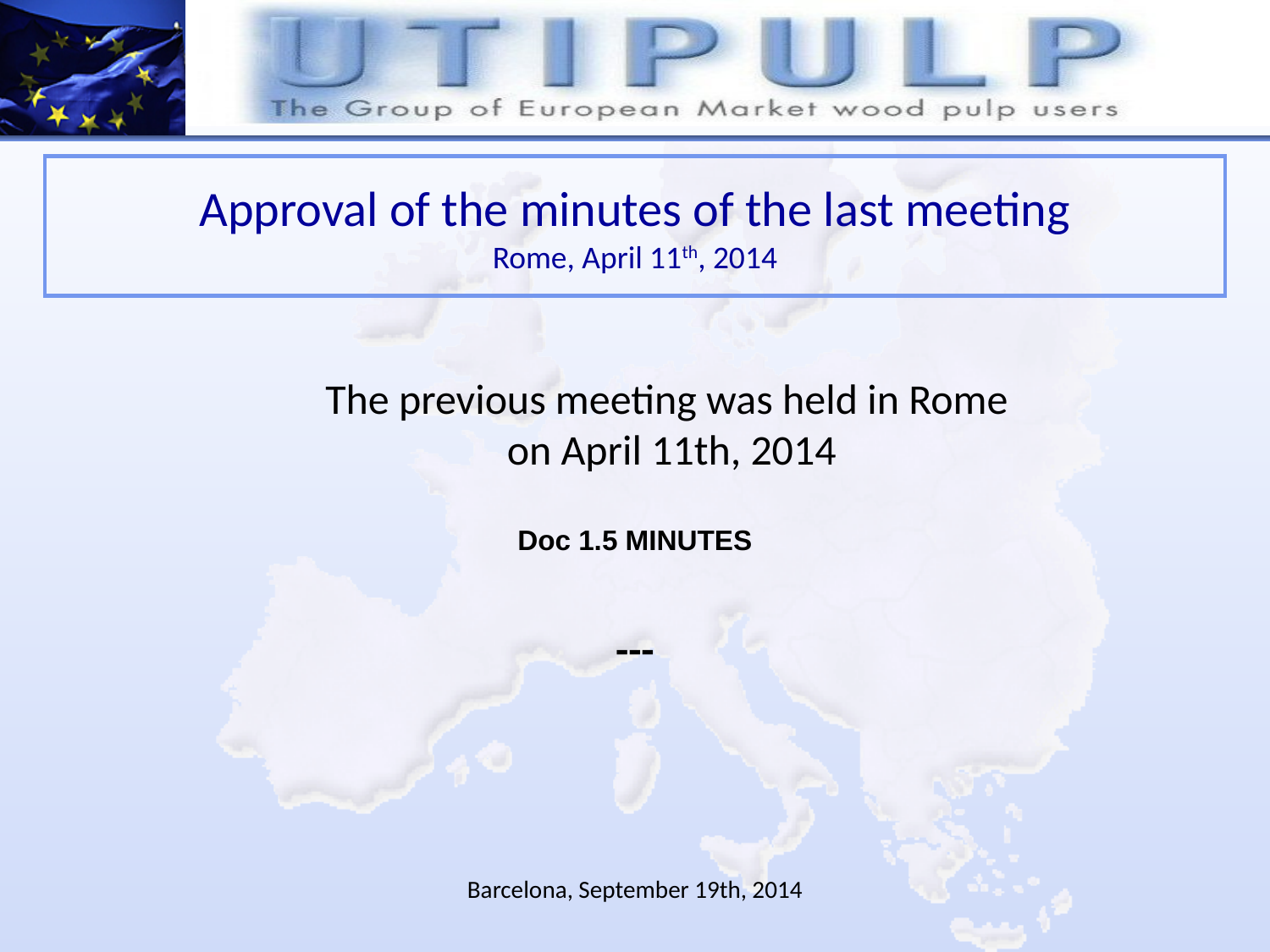

Approval of the minutes of the last meeting
Rome, April 11th, 2014

The previous meeting was held in Rome
on April 11th, 2014
Doc 1.5 MINUTES
---
Barcelona, September 19th, 2014